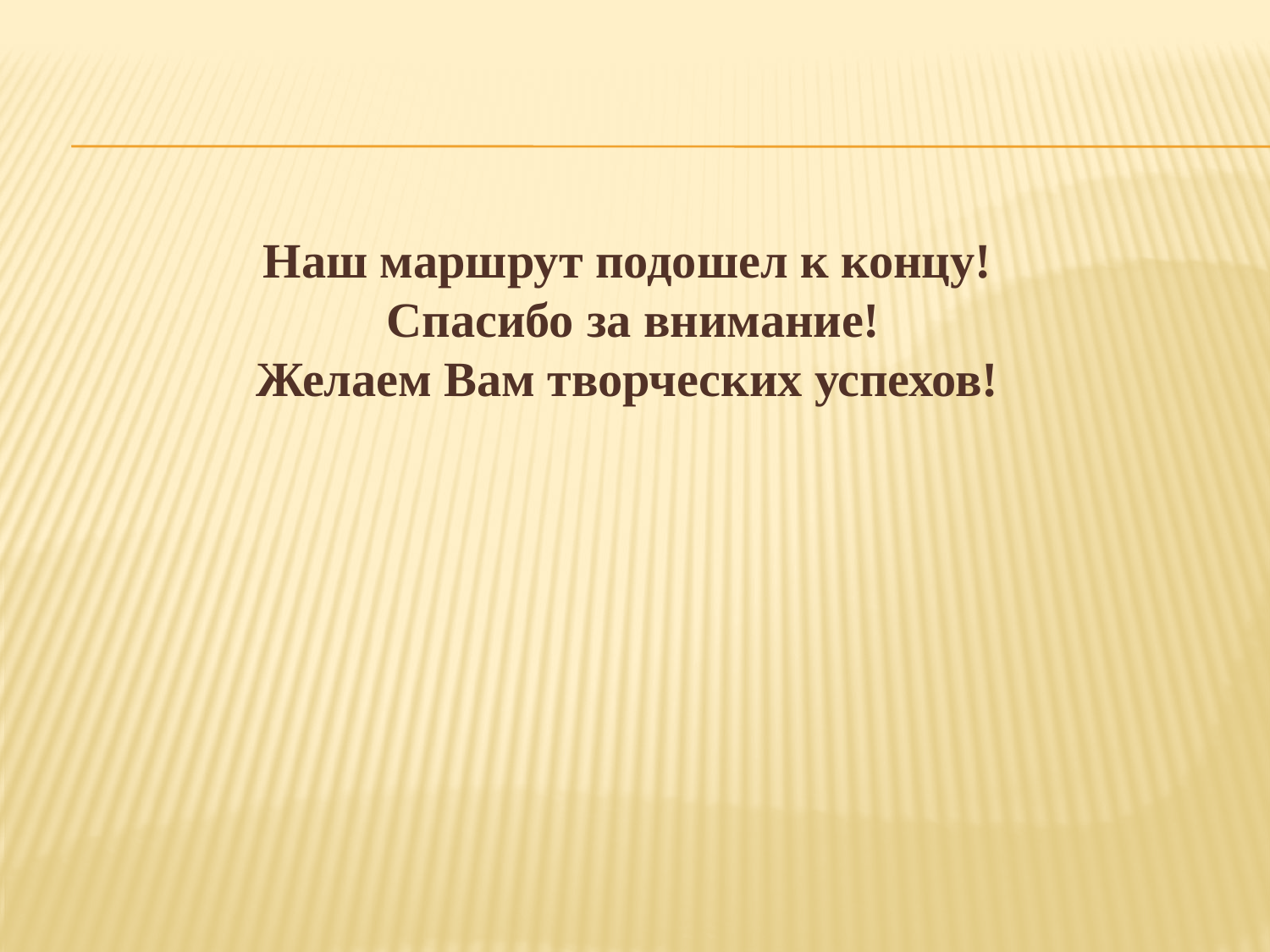

#

Наш маршрут подошел к концу!
 Спасибо за внимание!
Желаем Вам творческих успехов!